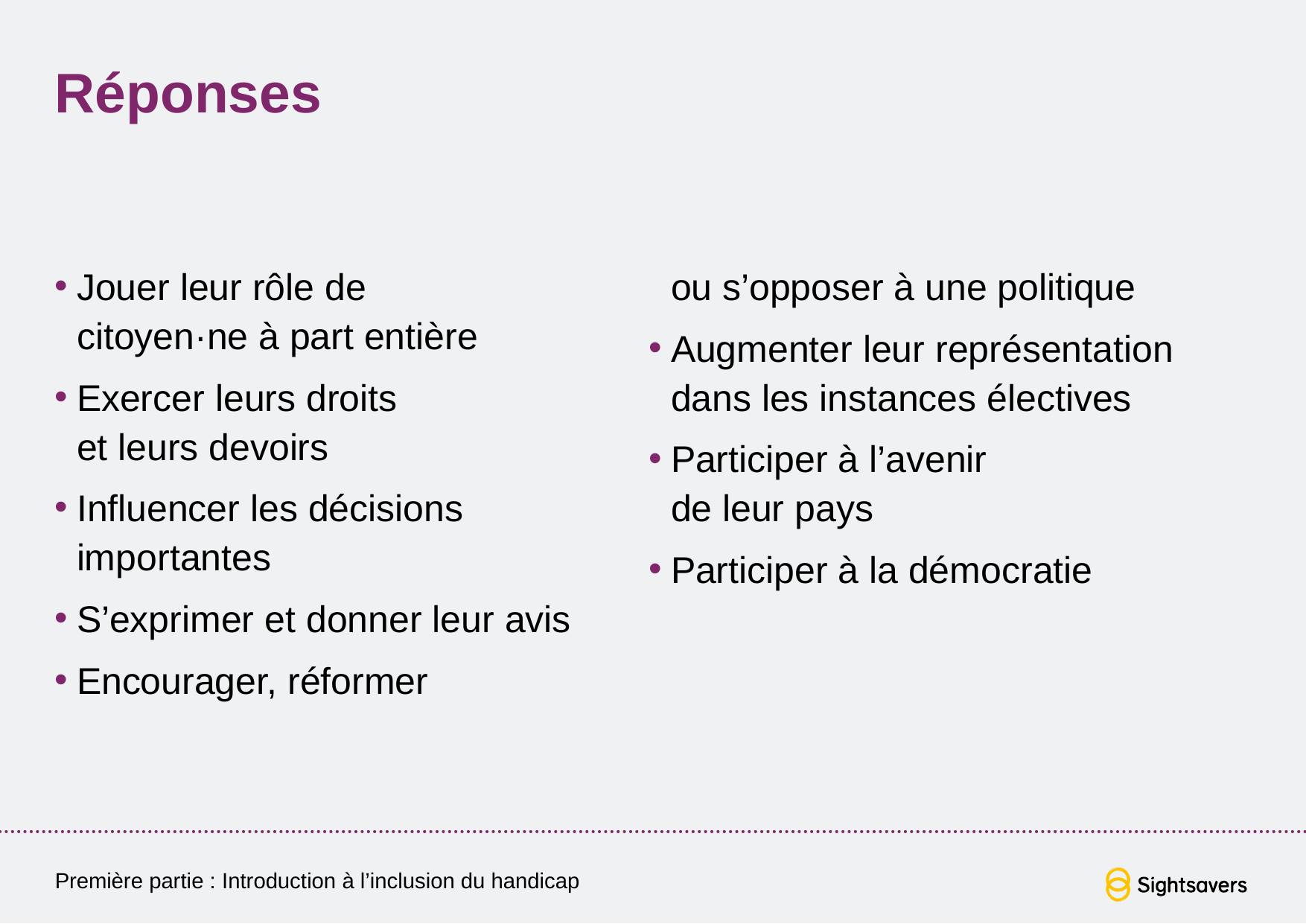

# Réponses
Jouer leur rôle de
citoyen·ne à part entière
Exercer leurs droits
et leurs devoirs
Influencer les décisions importantes
S’exprimer et donner leur avis
Encourager, réformer
ou s’opposer à une politique
Augmenter leur représentation
dans les instances électives
Participer à l’avenir
de leur pays
Participer à la démocratie

Première partie : Introduction à l’inclusion du handicap